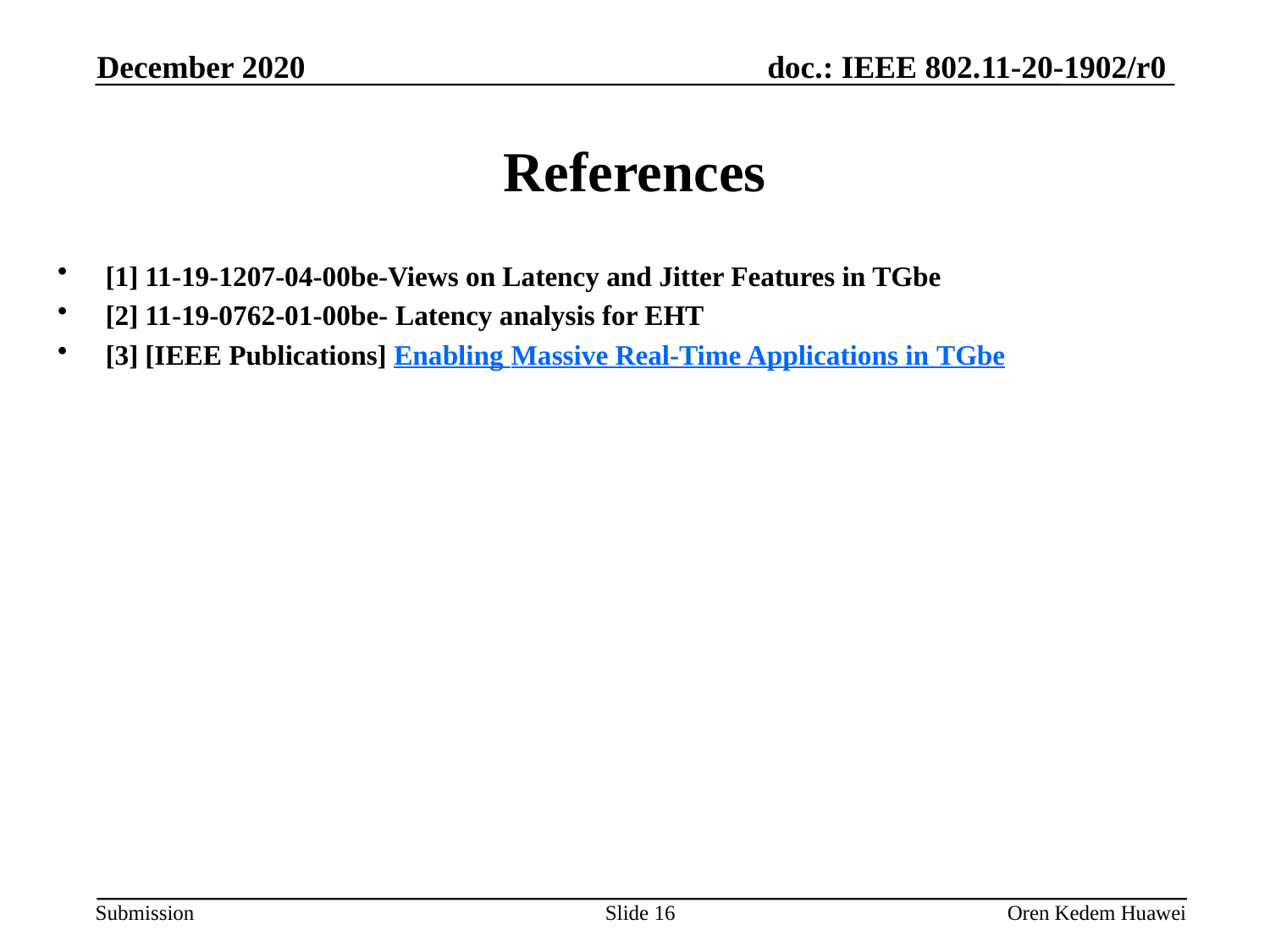

December 2020
References
[1] 11-19-1207-04-00be-Views on Latency and Jitter Features in TGbe
[2] 11-19-0762-01-00be- Latency analysis for EHT
[3] [IEEE Publications] Enabling Massive Real-Time Applications in TGbe

Slide 16
Oren Kedem Huawei